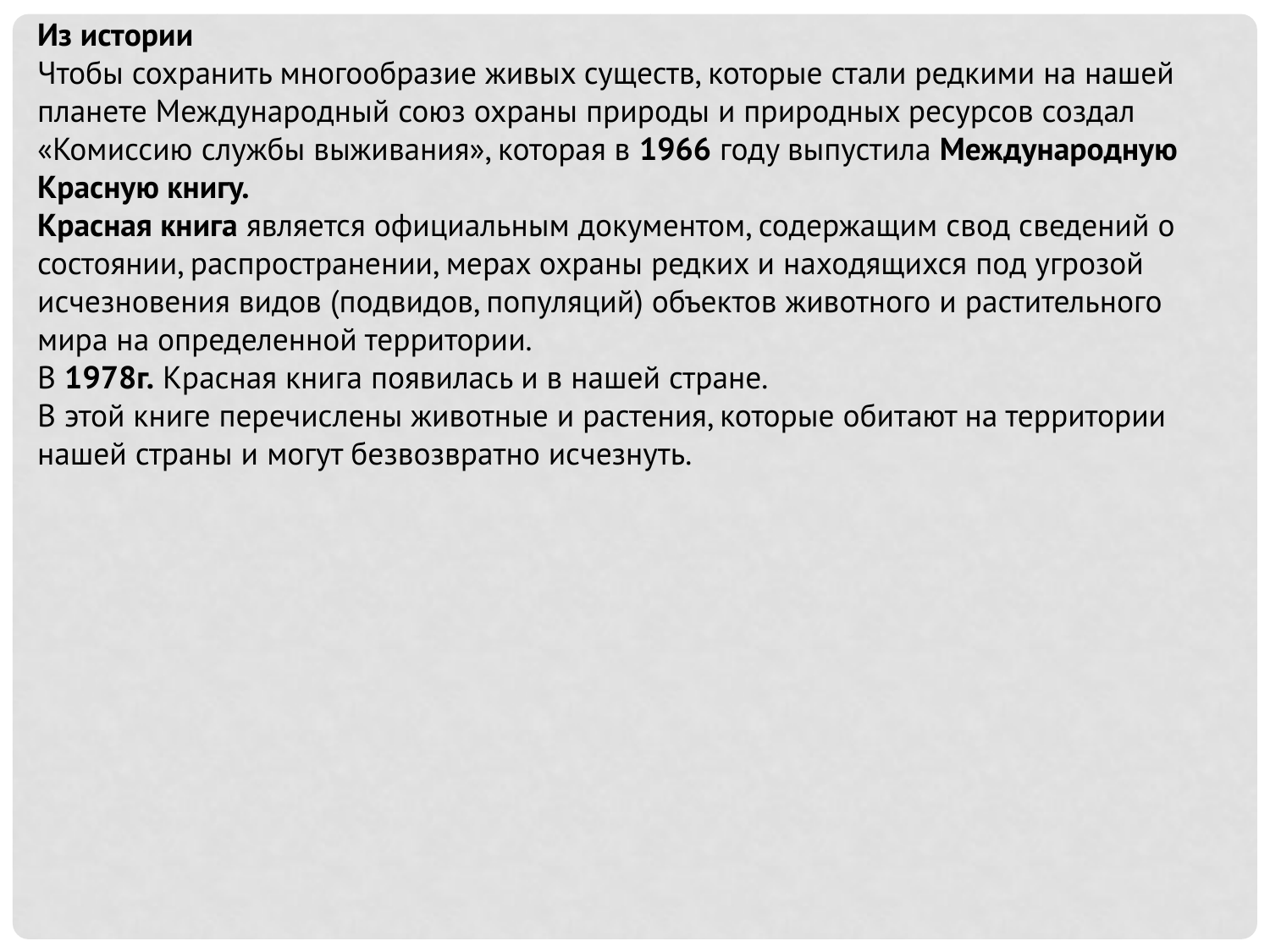

Из истории
Чтобы сохранить многообразие живых существ, которые стали редкими на нашей планете Международный союз охраны природы и природных ресурсов создал «Комиссию службы выживания», которая в 1966 году выпустила Международную Красную книгу.
Красная книга является официальным документом, содержащим свод сведений о состоянии, распространении, мерах охраны редких и находящихся под угрозой исчезновения видов (подвидов, популяций) объектов животного и растительного мира на определенной территории.
В 1978г. Красная книга появилась и в нашей стране.
В этой книге перечислены животные и растения, которые обитают на территории нашей страны и могут безвозвратно исчезнуть.